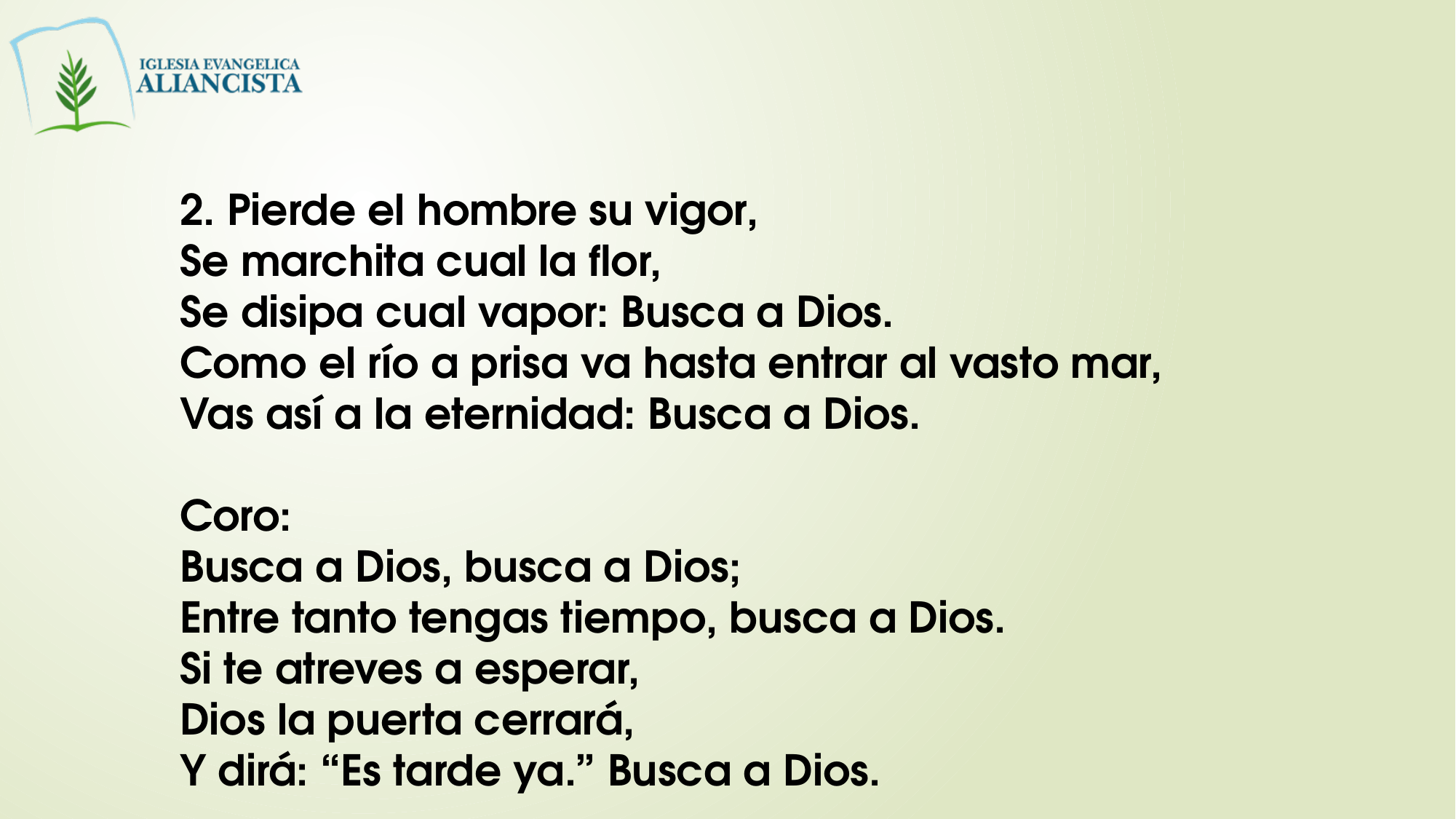

2. Pierde el hombre su vigor,
Se marchita cual la flor,
Se disipa cual vapor: Busca a Dios.
Como el río a prisa va hasta entrar al vasto mar,
Vas así a la eternidad: Busca a Dios.

Coro:
Busca a Dios, busca a Dios;
Entre tanto tengas tiempo, busca a Dios.
Si te atreves a esperar,
Dios la puerta cerrará,
Y dirá: “Es tarde ya.” Busca a Dios.